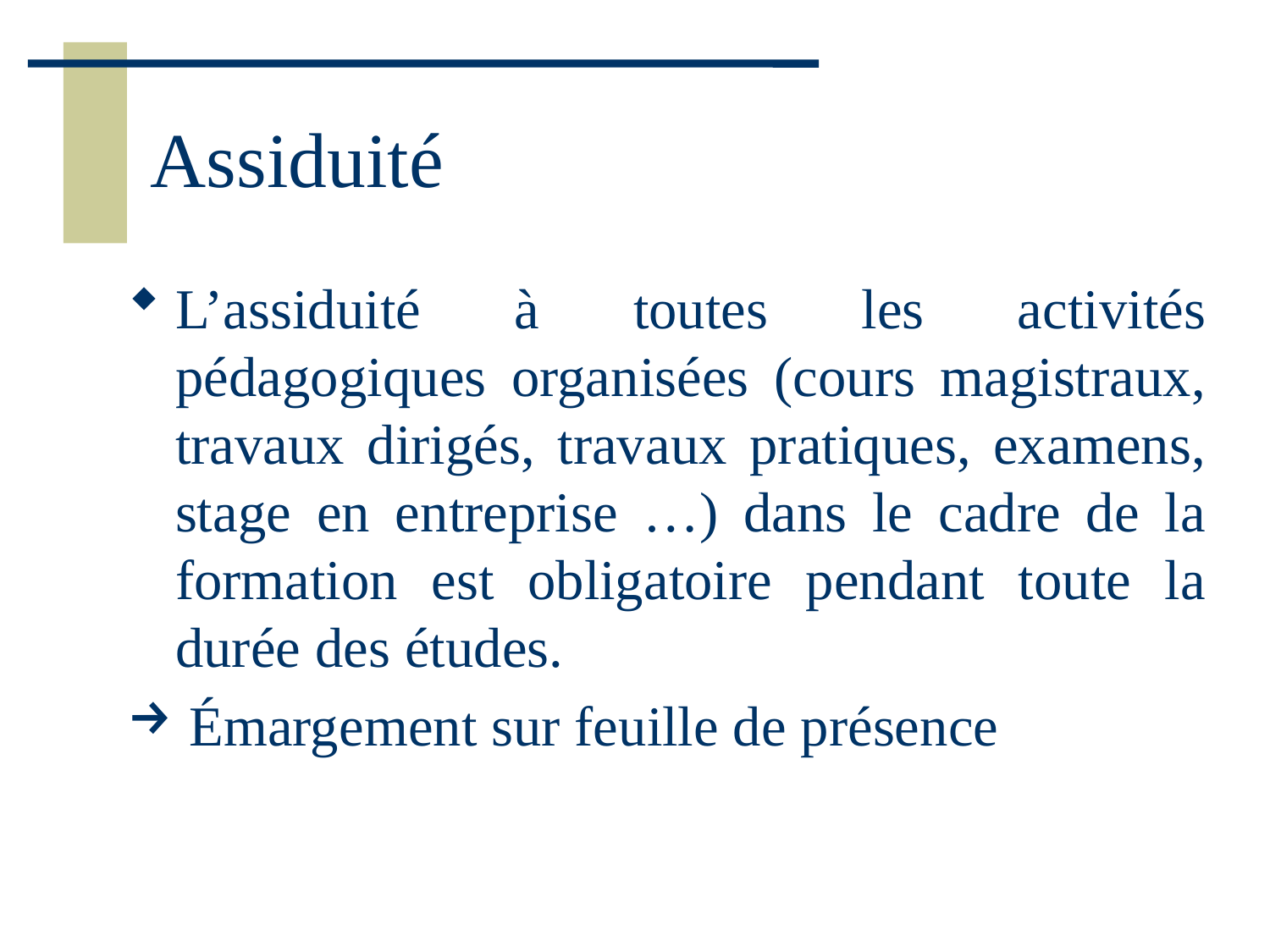

# Assiduité
L’assiduité à toutes les activités pédagogiques organisées (cours magistraux, travaux dirigés, travaux pratiques, examens, stage en entreprise …) dans le cadre de la formation est obligatoire pendant toute la durée des études.
 Émargement sur feuille de présence